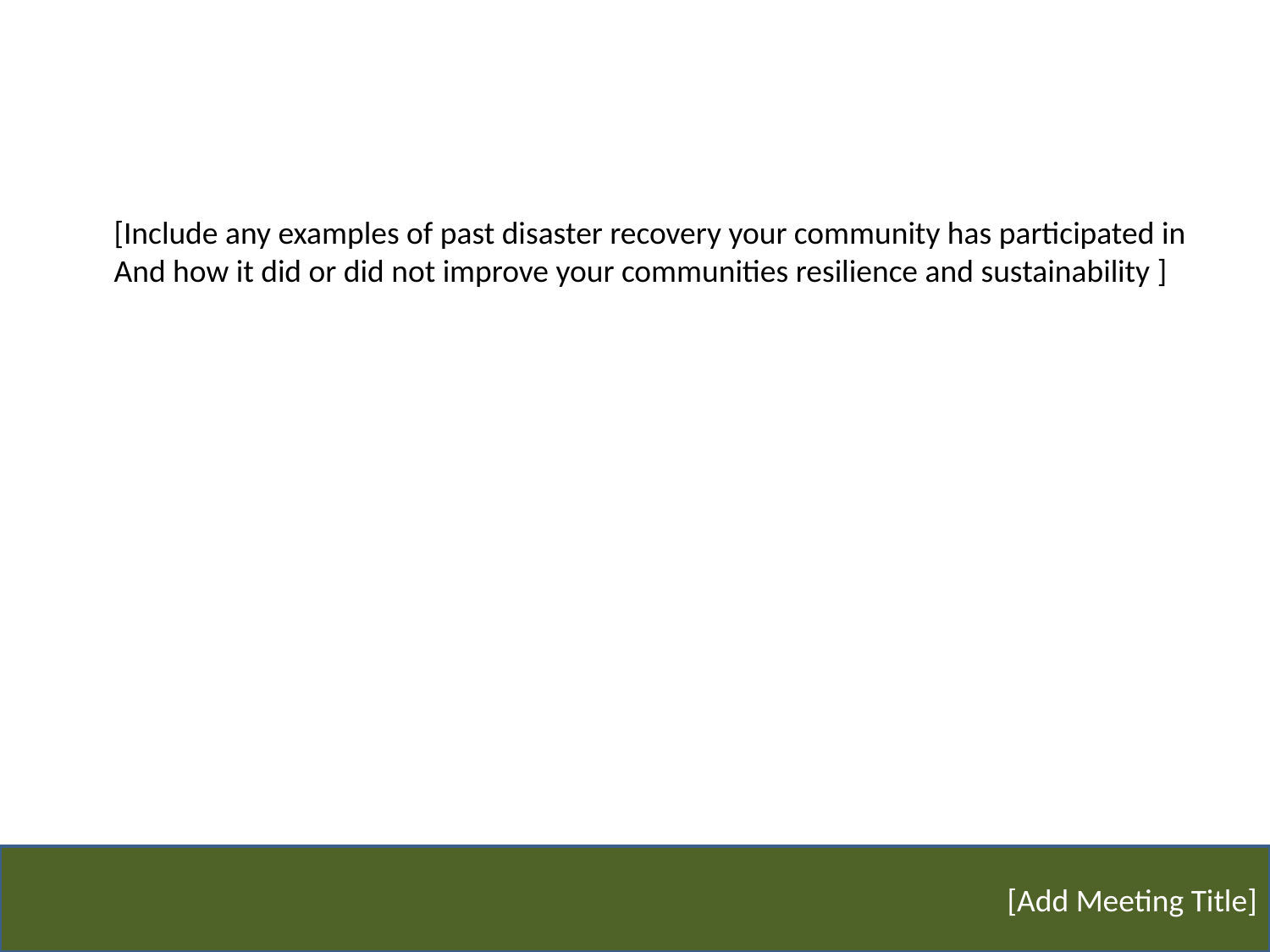

[Include any examples of past disaster recovery your community has participated in
And how it did or did not improve your communities resilience and sustainability ]
[Add Meeting Title]